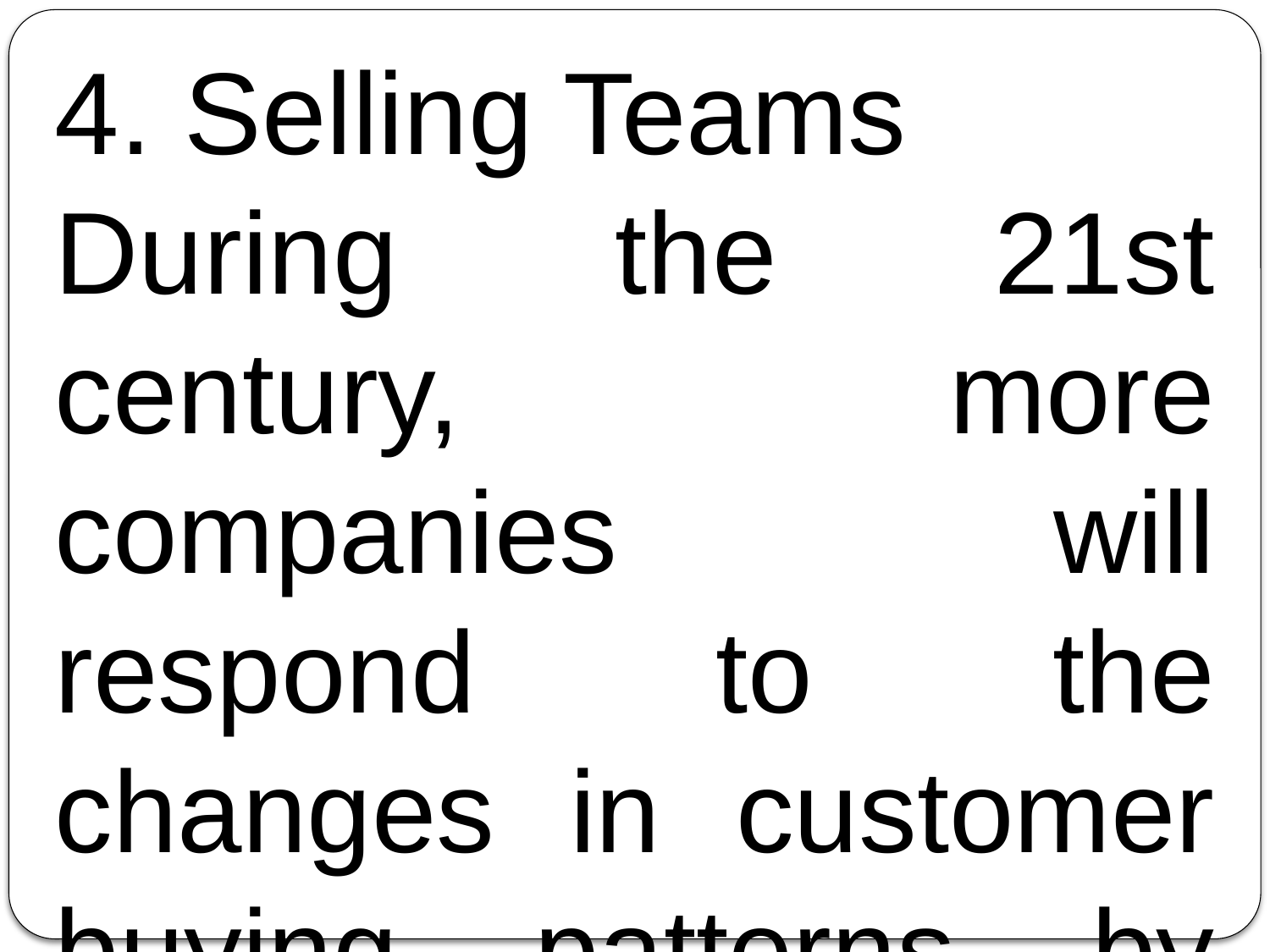

4. Selling Teams
During the 21st century, more companies will respond to the changes in customer buying patterns by using selling teams.